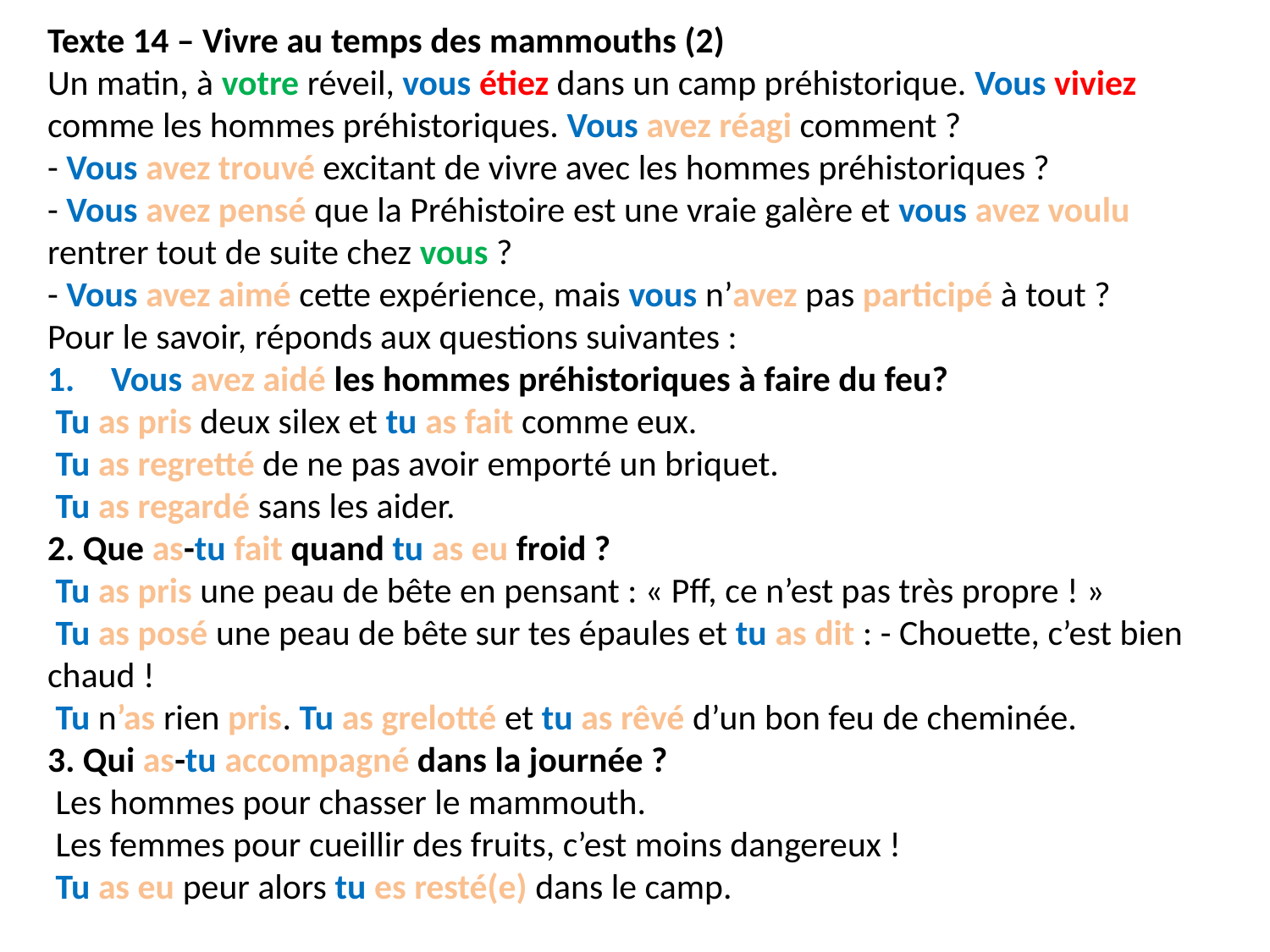

Texte 14 – Vivre au temps des mammouths (2)
Un matin, à votre réveil, vous étiez dans un camp préhistorique. Vous viviez comme les hommes préhistoriques. Vous avez réagi comment ?
- Vous avez trouvé excitant de vivre avec les hommes préhistoriques ?
- Vous avez pensé que la Préhistoire est une vraie galère et vous avez voulu rentrer tout de suite chez vous ?
- Vous avez aimé cette expérience, mais vous n’avez pas participé à tout ?
Pour le savoir, réponds aux questions suivantes :
Vous avez aidé les hommes préhistoriques à faire du feu?
 Tu as pris deux silex et tu as fait comme eux.
 Tu as regretté de ne pas avoir emporté un briquet.
 Tu as regardé sans les aider.
2. Que as-tu fait quand tu as eu froid ?
 Tu as pris une peau de bête en pensant : « Pff, ce n’est pas très propre ! »
 Tu as posé une peau de bête sur tes épaules et tu as dit : - Chouette, c’est bien chaud !
 Tu n’as rien pris. Tu as grelotté et tu as rêvé d’un bon feu de cheminée.
3. Qui as-tu accompagné dans la journée ?
 Les hommes pour chasser le mammouth.
 Les femmes pour cueillir des fruits, c’est moins dangereux !
 Tu as eu peur alors tu es resté(e) dans le camp.